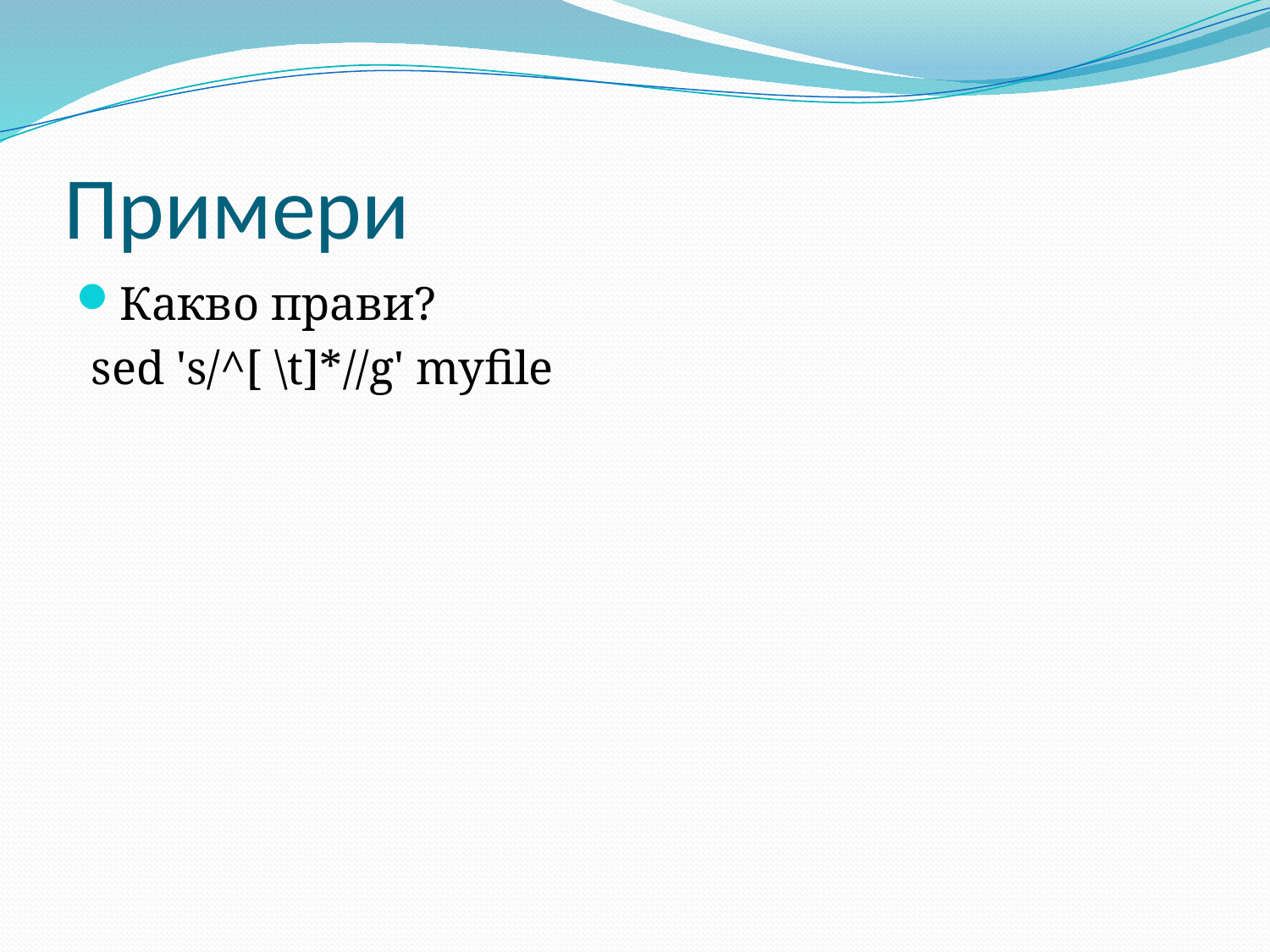

# Примери
Какво прави?
sed 's/^[ \t]*//g' myfile